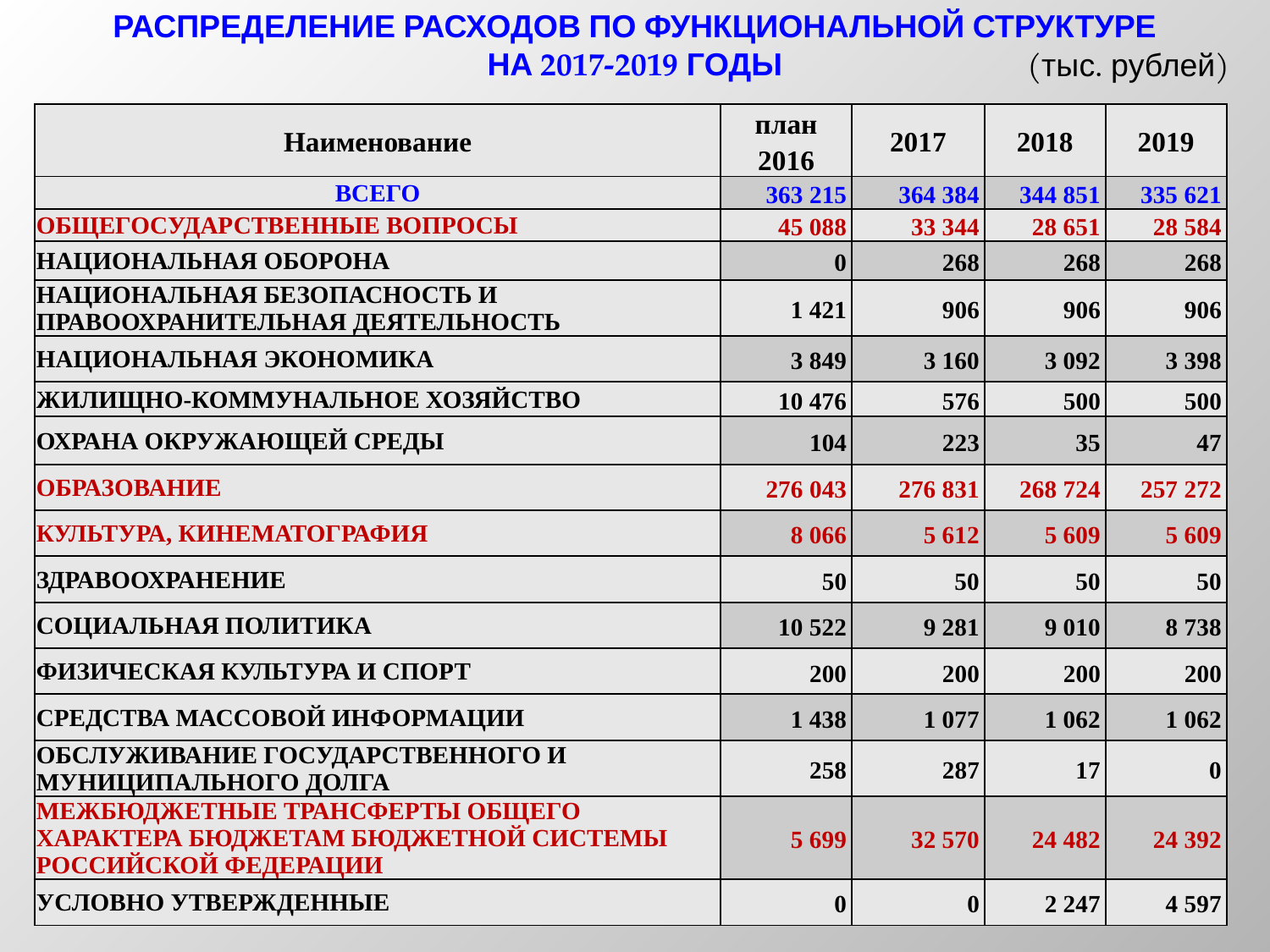

РАСПРЕДЕЛЕНИЕ РАСХОДОВ ПО ФУНКЦИОНАЛЬНОЙ СТРУКТУРЕ
НА 2017-2019 ГОДЫ

(тыс. рублей)
| Наименование | план 2016 | 2017 | 2018 | 2019 |
| --- | --- | --- | --- | --- |
| ВСЕГО | 363 215 | 364 384 | 344 851 | 335 621 |
| ОБЩЕГОСУДАРСТВЕННЫЕ ВОПРОСЫ | 45 088 | 33 344 | 28 651 | 28 584 |
| НАЦИОНАЛЬНАЯ ОБОРОНА | 0 | 268 | 268 | 268 |
| НАЦИОНАЛЬНАЯ БЕЗОПАСНОСТЬ И ПРАВООХРАНИТЕЛЬНАЯ ДЕЯТЕЛЬНОСТЬ | 1 421 | 906 | 906 | 906 |
| НАЦИОНАЛЬНАЯ ЭКОНОМИКА | 3 849 | 3 160 | 3 092 | 3 398 |
| ЖИЛИЩНО-КОММУНАЛЬНОЕ ХОЗЯЙСТВО | 10 476 | 576 | 500 | 500 |
| ОХРАНА ОКРУЖАЮЩЕЙ СРЕДЫ | 104 | 223 | 35 | 47 |
| ОБРАЗОВАНИЕ | 276 043 | 276 831 | 268 724 | 257 272 |
| КУЛЬТУРА, КИНЕМАТОГРАФИЯ | 8 066 | 5 612 | 5 609 | 5 609 |
| ЗДРАВООХРАНЕНИЕ | 50 | 50 | 50 | 50 |
| СОЦИАЛЬНАЯ ПОЛИТИКА | 10 522 | 9 281 | 9 010 | 8 738 |
| ФИЗИЧЕСКАЯ КУЛЬТУРА И СПОРТ | 200 | 200 | 200 | 200 |
| СРЕДСТВА МАССОВОЙ ИНФОРМАЦИИ | 1 438 | 1 077 | 1 062 | 1 062 |
| ОБСЛУЖИВАНИЕ ГОСУДАРСТВЕННОГО И МУНИЦИПАЛЬНОГО ДОЛГА | 258 | 287 | 17 | 0 |
| МЕЖБЮДЖЕТНЫЕ ТРАНСФЕРТЫ ОБЩЕГО ХАРАКТЕРА БЮДЖЕТАМ БЮДЖЕТНОЙ СИСТЕМЫ РОССИЙСКОЙ ФЕДЕРАЦИИ | 5 699 | 32 570 | 24 482 | 24 392 |
| УСЛОВНО УТВЕРЖДЕННЫЕ | 0 | 0 | 2 247 | 4 597 |